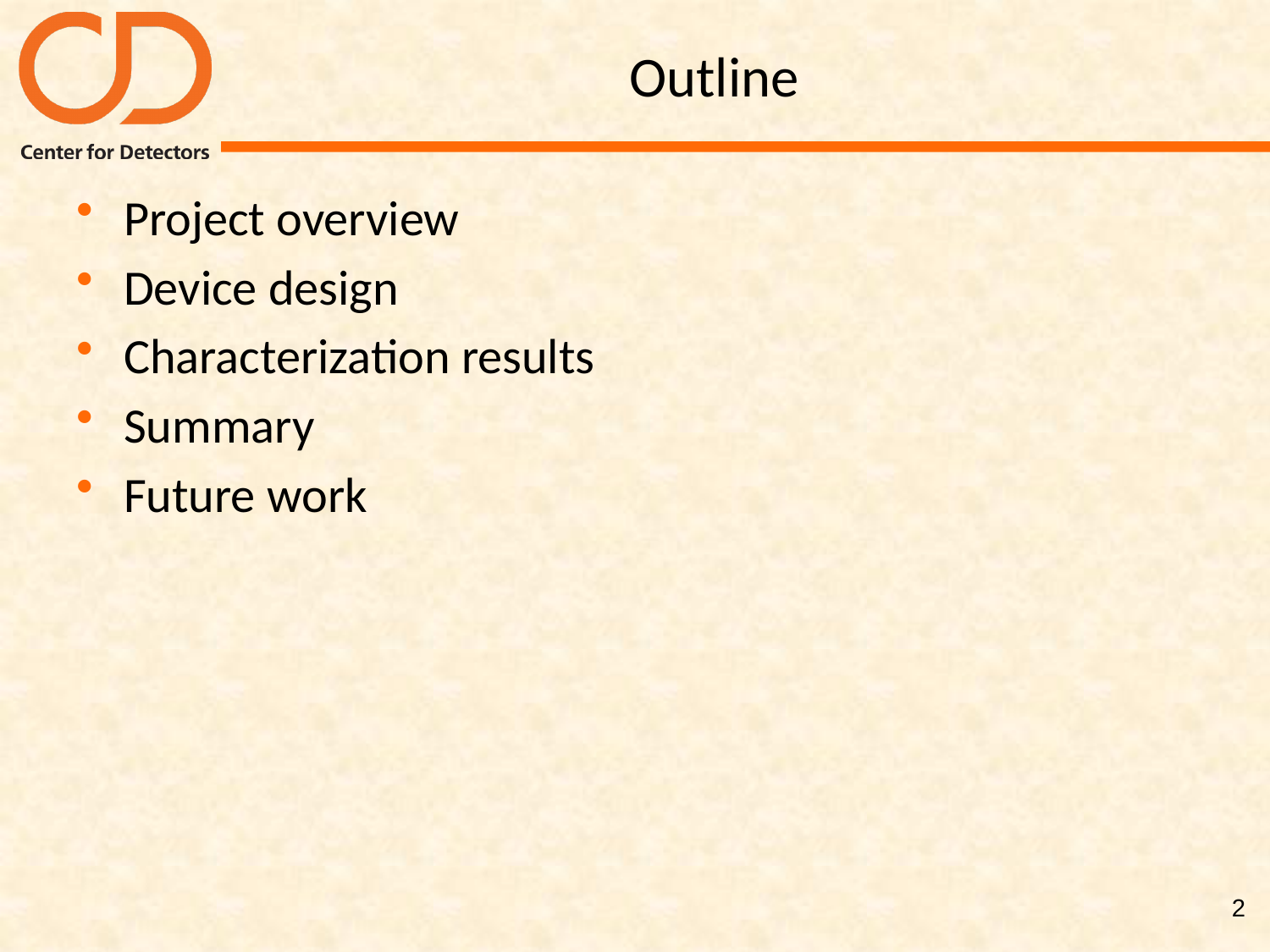

# Outline
Project overview
Device design
Characterization results
Summary
Future work
2